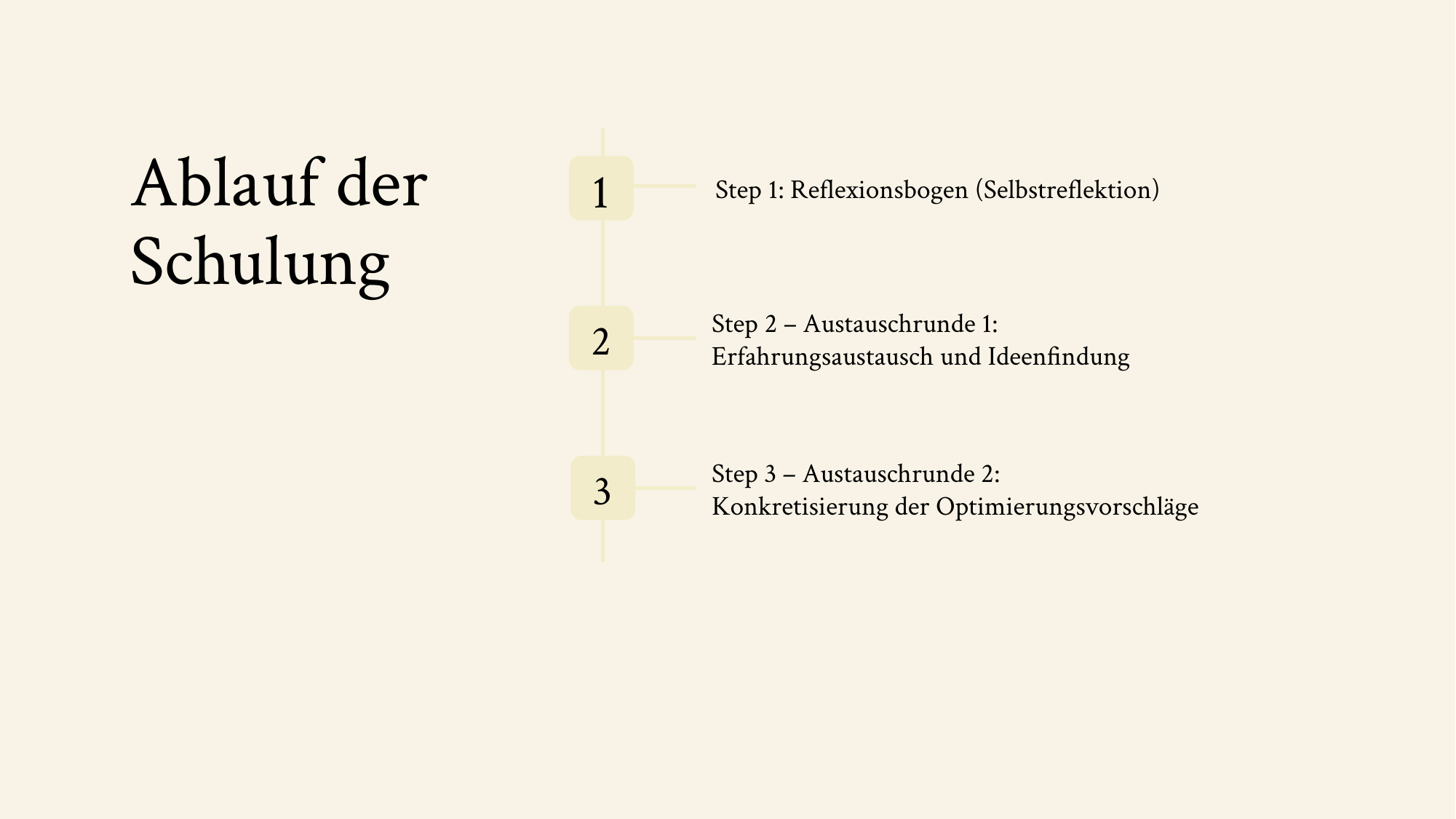

#
Ablauf der Schulung
1
Step 1: Reflexionsbogen (Selbstreflektion)
Step 2 – Austauschrunde 1:
Erfahrungsaustausch und Ideenfindung
2
Step 3 – Austauschrunde 2:
Konkretisierung der Optimierungsvorschläge
3